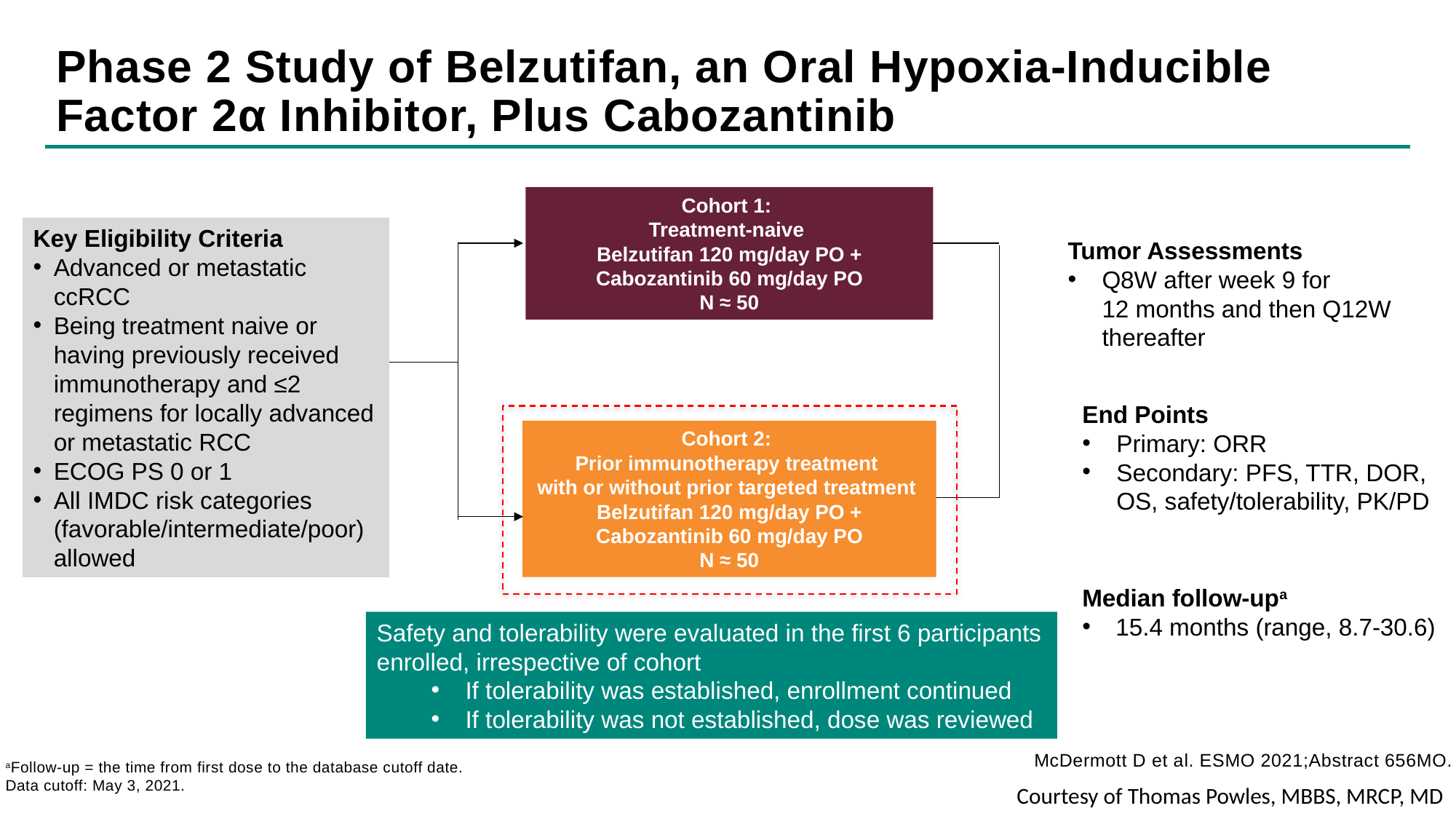

# Phase 2 Study of Belzutifan, an Oral Hypoxia-Inducible Factor 2α Inhibitor, Plus Cabozantinib
Cohort 1:
Treatment-naive
Belzutifan 120 mg/day PO + Cabozantinib 60 mg/day PO
N ≈ 50
Key Eligibility Criteria
Advanced or metastatic ccRCC
Being treatment naive or having previously received immunotherapy and ≤2 regimens for locally advanced or metastatic RCC
ECOG PS 0 or 1
All IMDC risk categories  (favorable/intermediate/poor) allowed
Tumor Assessments
Q8W after week 9 for
12 months and then Q12W thereafter
End Points
Primary: ORR
Secondary: PFS, TTR, DOR, OS, safety/tolerability, PK/PD

Cohort 2:
Prior immunotherapy treatment
with or without prior targeted treatment
Belzutifan 120 mg/day PO + Cabozantinib 60 mg/day PO
N ≈ 50
Safety and tolerability were evaluated in the first 6 participants enrolled, irrespective of cohort
If tolerability was established, enrollment continued
If tolerability was not established, dose was reviewed
Median follow-upa
15.4 months (range, 8.7-30.6)
McDermott D et al. ESMO 2021;Abstract 656MO.
aFollow-up = the time from first dose to the database cutoff date.
Data cutoff: May 3, 2021.
Courtesy of Thomas Powles, MBBS, MRCP, MD